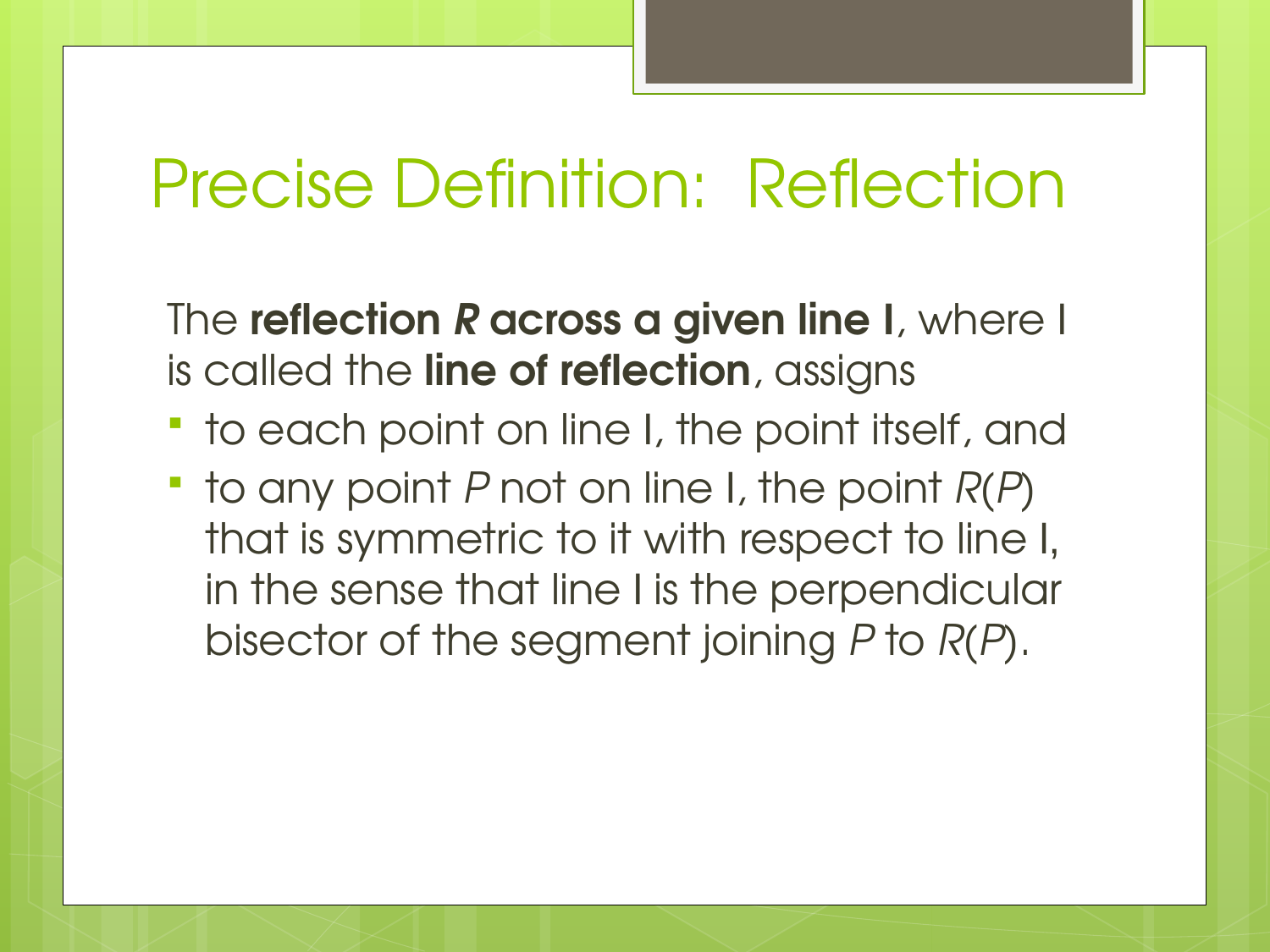

# Precise Definition:  Reflection
The reflection R across a given line l, where l is called the line of reflection, assigns
to each point on line l, the point itself, and
to any point P not on line l, the point R(P) that is symmetric to it with respect to line l, in the sense that line l is the perpendicular bisector of the segment joining P to R(P).